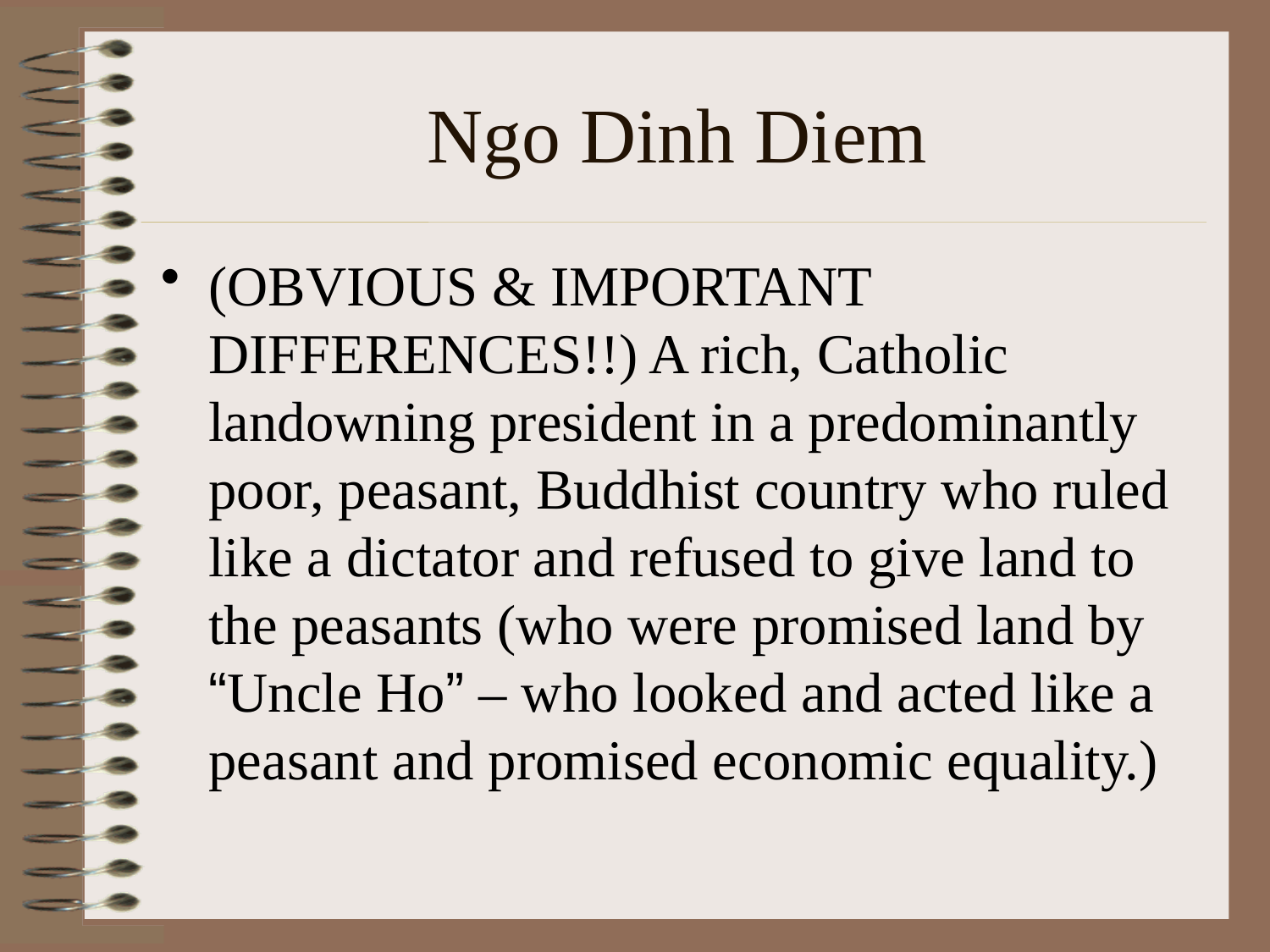

# Ngo Dinh Diem
(OBVIOUS & IMPORTANT DIFFERENCES!!) A rich, Catholic landowning president in a predominantly poor, peasant, Buddhist country who ruled like a dictator and refused to give land to the peasants (who were promised land by “Uncle Ho” – who looked and acted like a peasant and promised economic equality.)